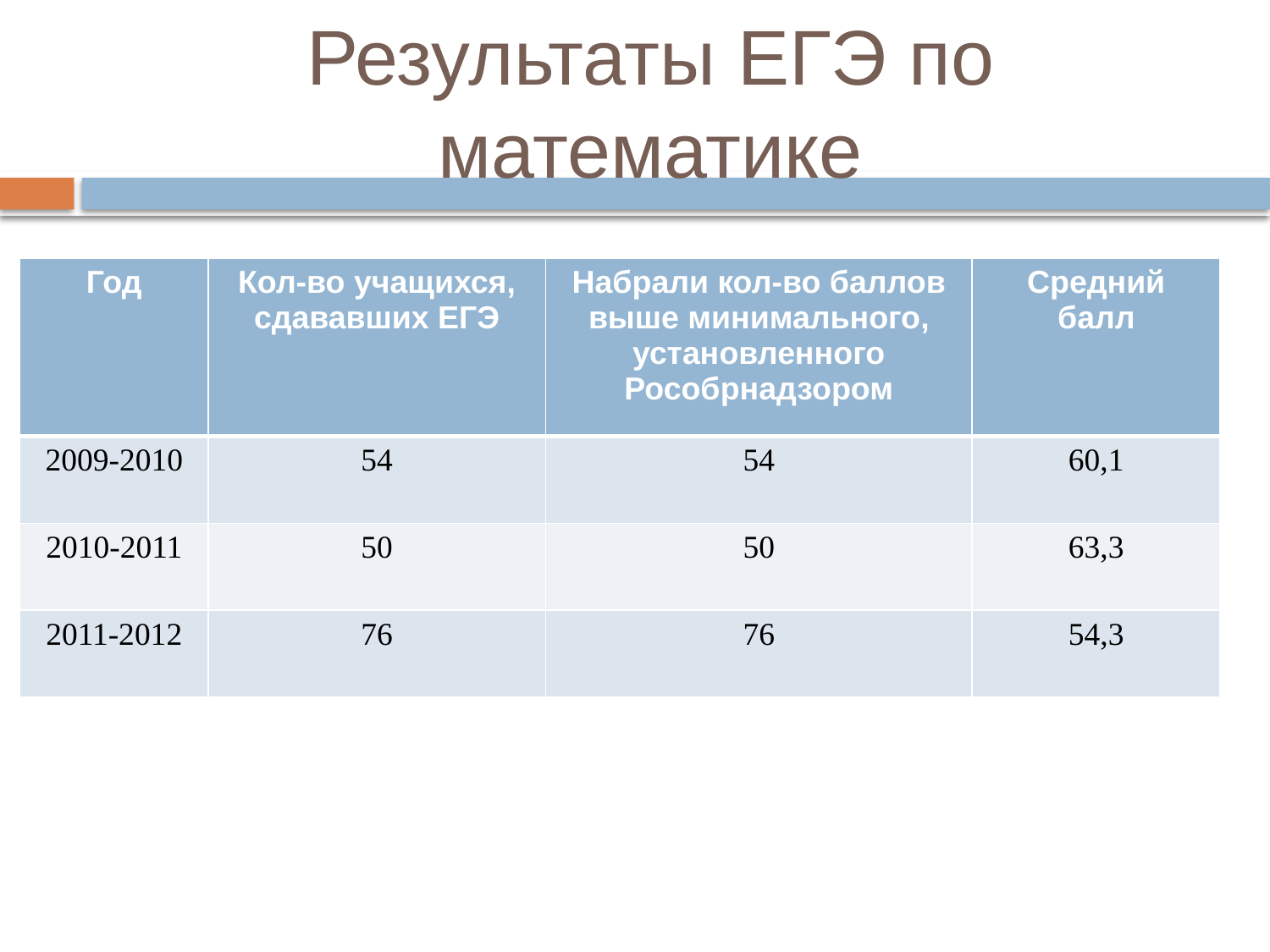

# Результаты ЕГЭ по математике
| Год | Кол-во учащихся, сдававших ЕГЭ | Набрали кол-во баллов выше минимального, установленного Рособрнадзором | Средний балл |
| --- | --- | --- | --- |
| 2009-2010 | 54 | 54 | 60,1 |
| 2010-2011 | 50 | 50 | 63,3 |
| 2011-2012 | 76 | 76 | 54,3 |